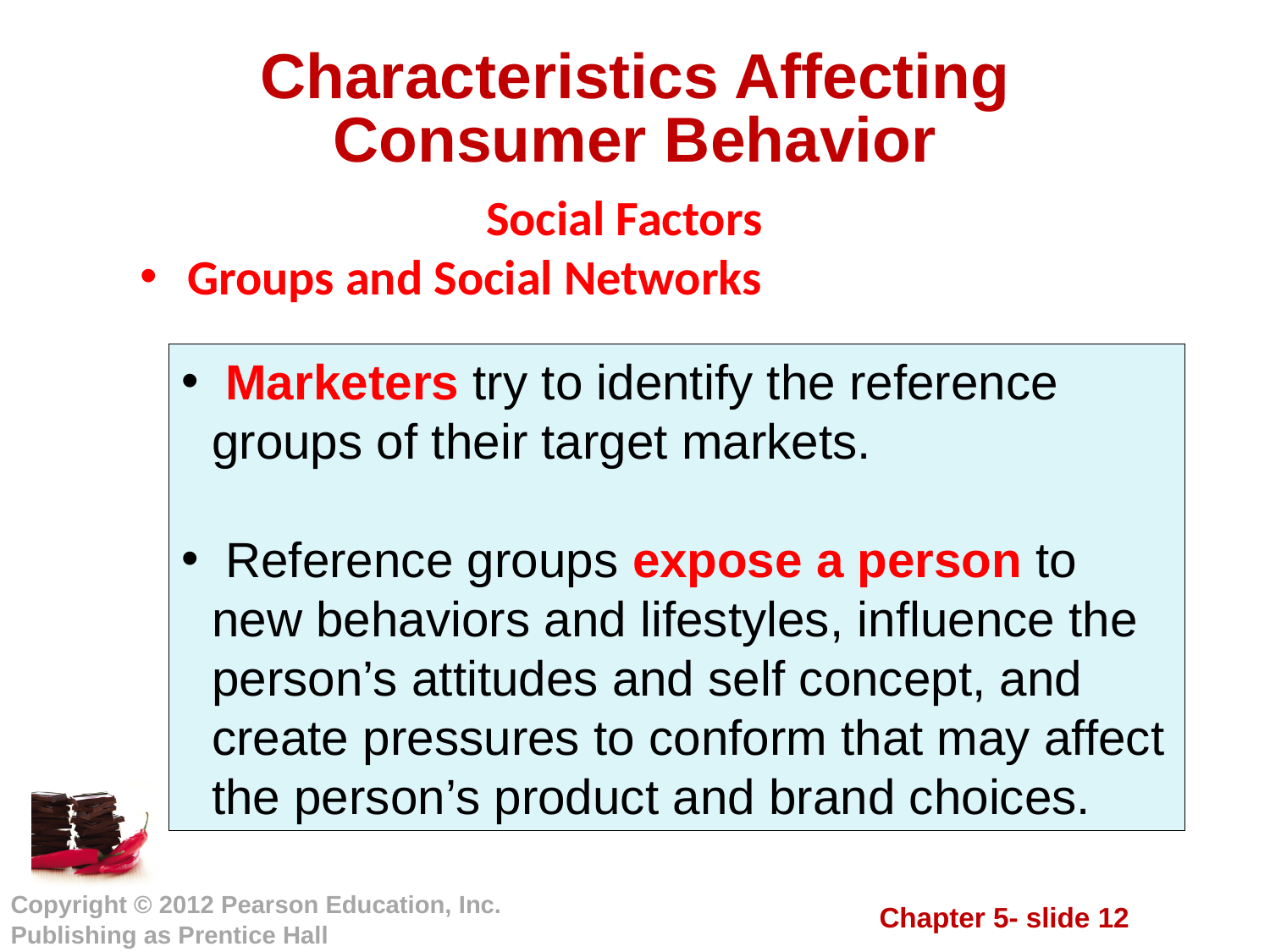

# Characteristics Affecting Consumer Behavior
Social Factors
Groups and Social Networks

 Marketers try to identify the reference groups of their target markets.

 Reference groups expose a person to new behaviors and lifestyles, influence the person’s attitudes and self concept, and create pressures to conform that may affect the person’s product and brand choices.